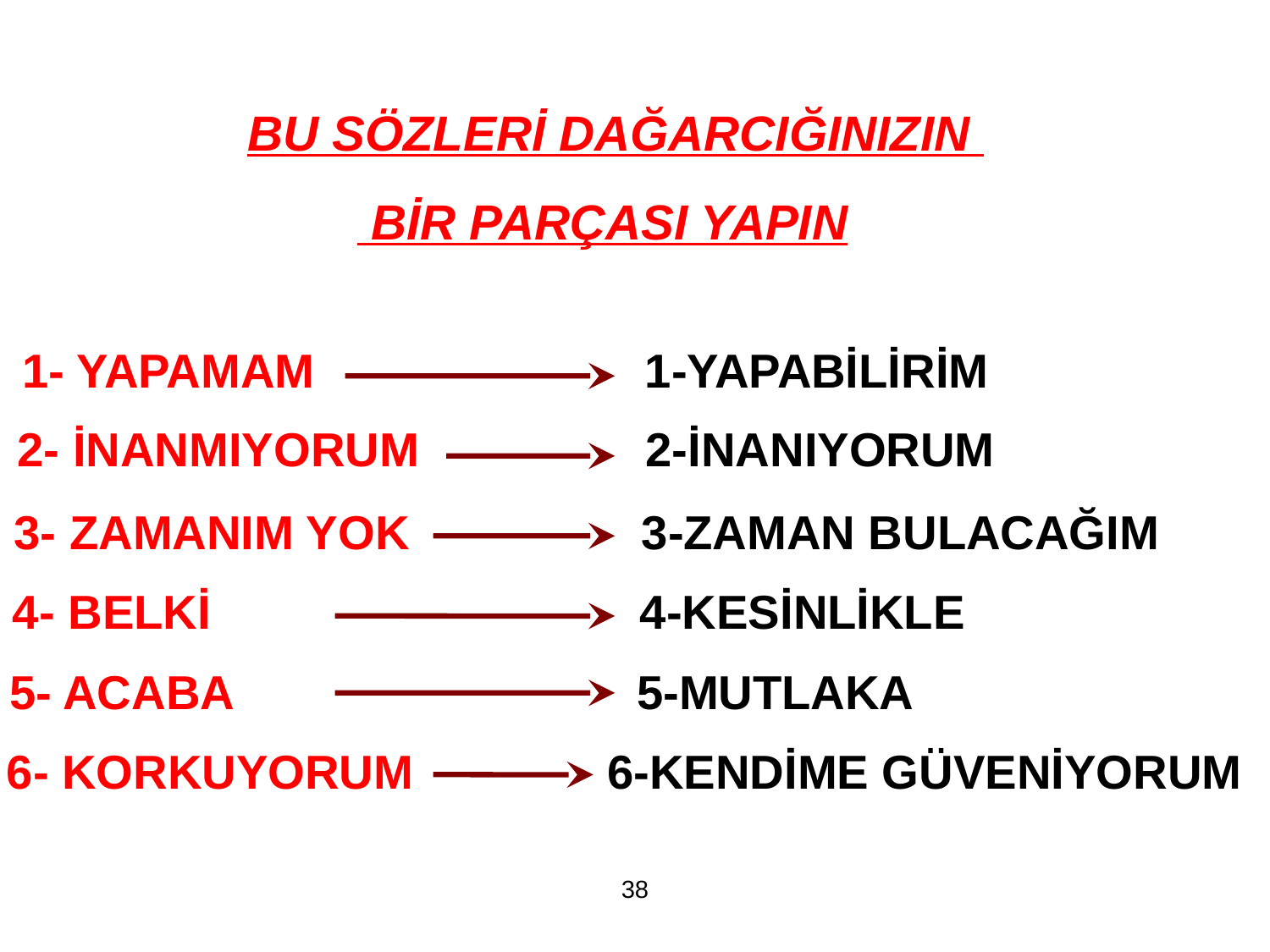

BU SÖZLERİ DAĞARCIĞINIZIN
         BİR PARÇASI YAPIN
1- YAPAMAM
 1-YAPABİLİRİM

2- İNANMIYORUM                 2-İNANIYORUM

 3- ZAMANIM YOK	          3-ZAMAN BULACAĞIM

 4- BELKİ			          4-KESİNLİKLE

5- ACABA			         5-MUTLAKA

  6- KORKUYORUM	         6-KENDİME GÜVENİYORUM

38